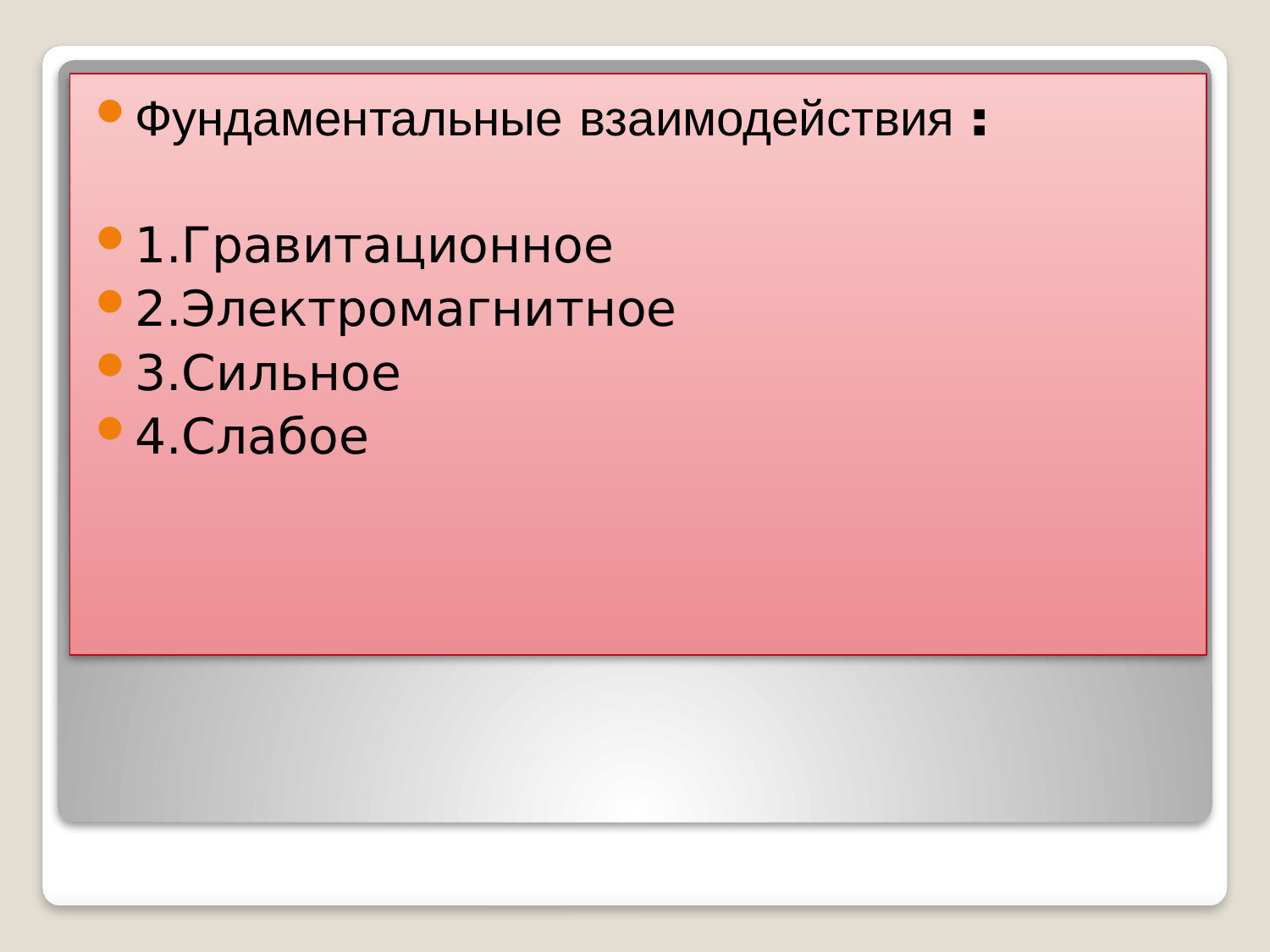

Фундаментальные взаимодействия :

1.Гравитационное
2.Электромагнитное
3.Сильное
4.Слабое
#